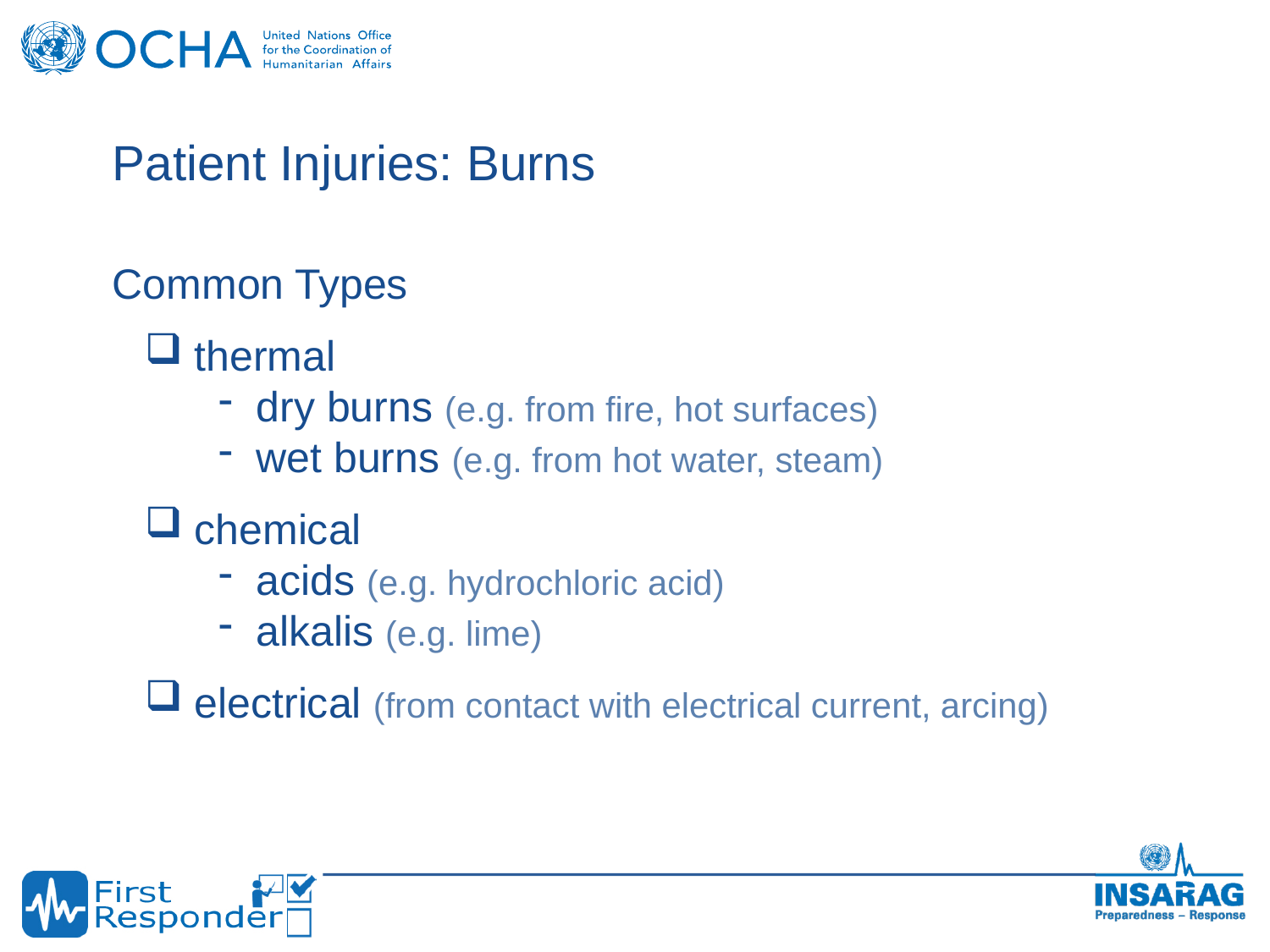

Patient Injuries: Burns
Common Types
thermal
dry burns (e.g. from fire, hot surfaces)
wet burns (e.g. from hot water, steam)
chemical
acids (e.g. hydrochloric acid)
alkalis (e.g. lime)
electrical (from contact with electrical current, arcing)